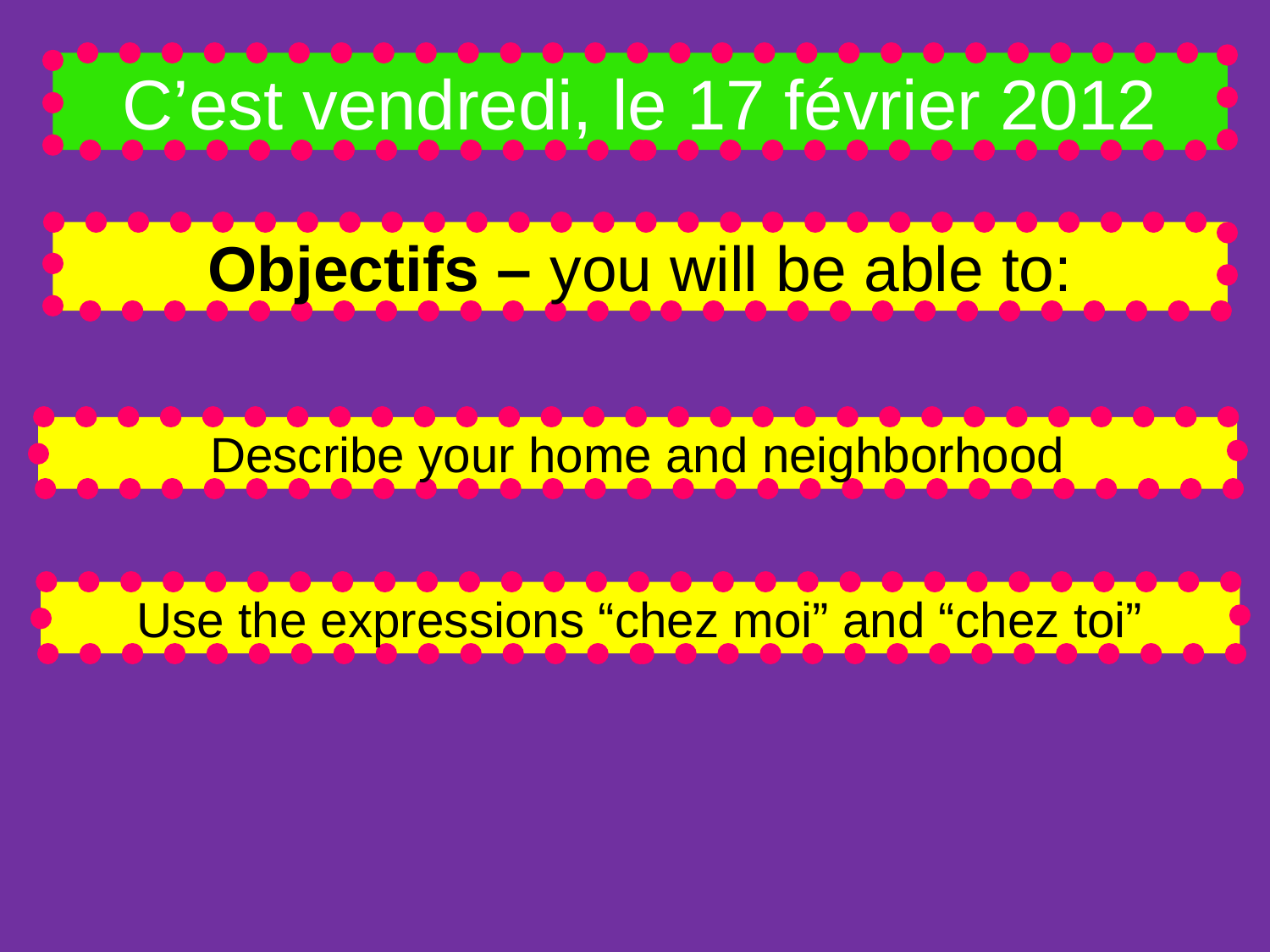

C’est vendredi, le 17 février 2012
Objectifs – you will be able to:
Describe your home and neighborhood
Use the expressions “chez moi” and “chez toi”